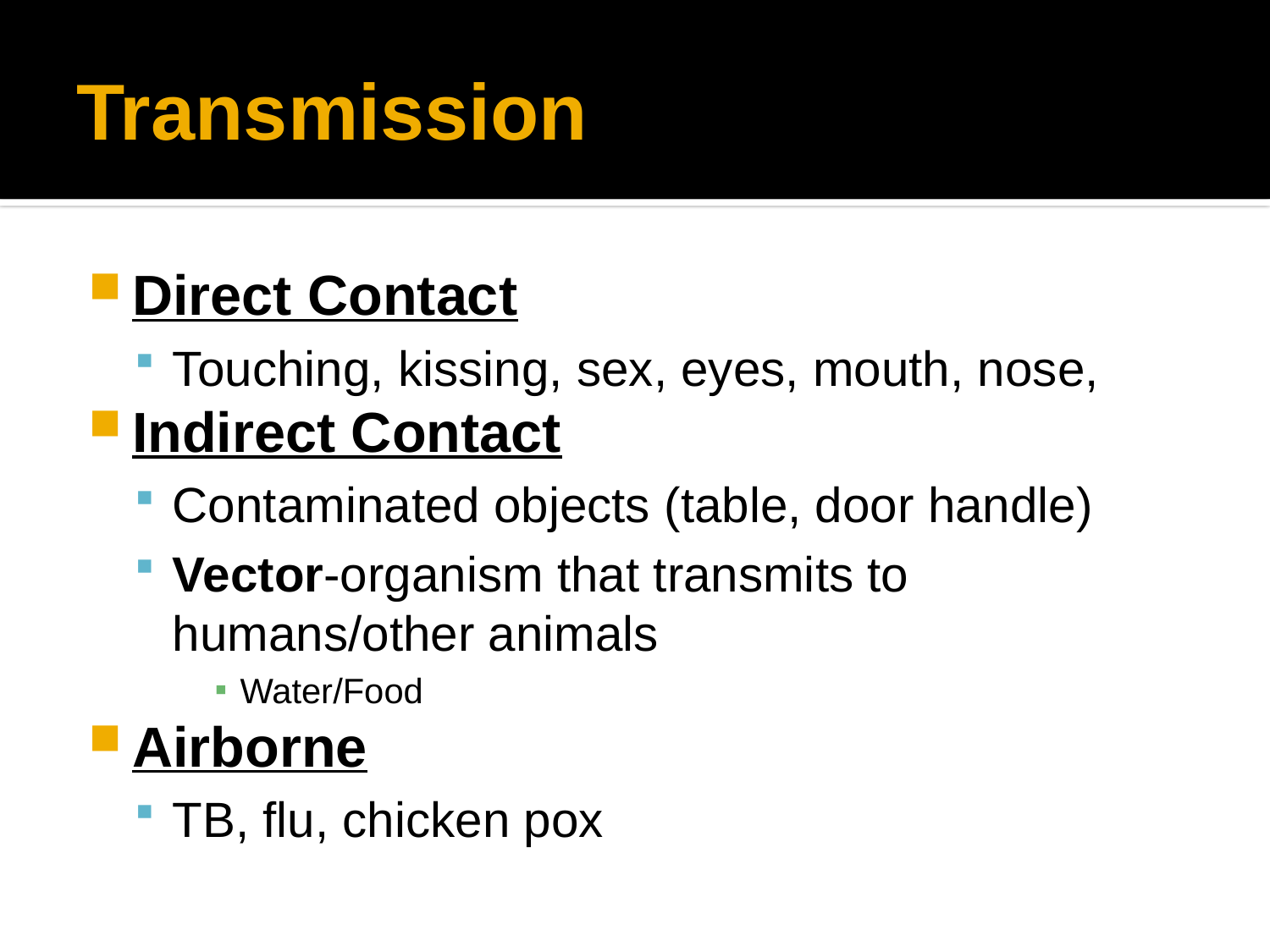

# Transmission
Direct Contact
Touching, kissing, sex, eyes, mouth, nose,
Indirect Contact
Contaminated objects (table, door handle)
Vector-organism that transmits to humans/other animals
Water/Food
Airborne
TB, flu, chicken pox